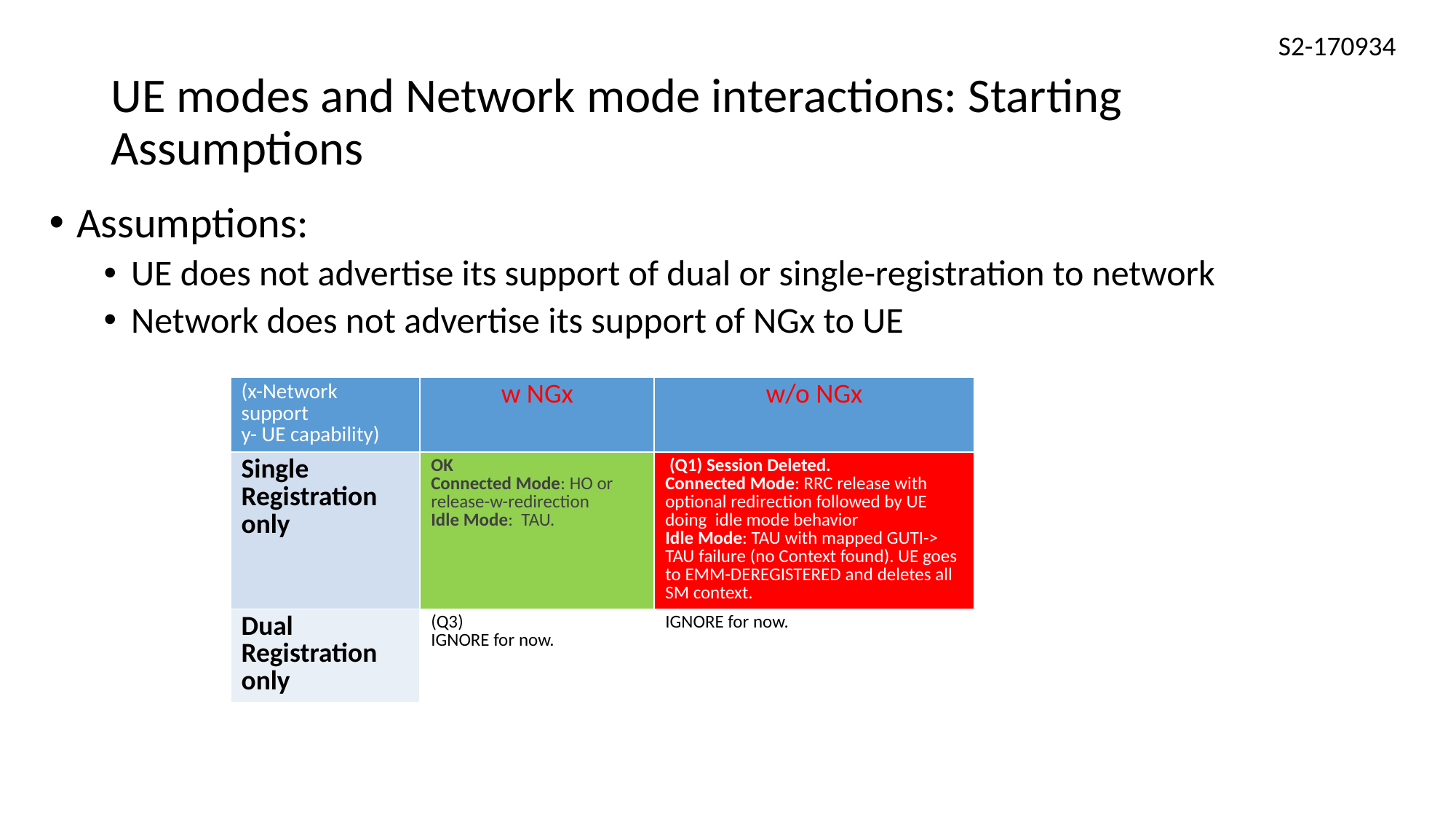

# UE modes and Network mode interactions: Starting Assumptions
Assumptions:
UE does not advertise its support of dual or single-registration to network
Network does not advertise its support of NGx to UE
| (x-Network support y- UE capability) | w NGx | w/o NGx |
| --- | --- | --- |
| Single Registration only | OK Connected Mode: HO or release-w-redirection Idle Mode: TAU. | (Q1) Session Deleted. Connected Mode: RRC release with optional redirection followed by UE doing idle mode behavior Idle Mode: TAU with mapped GUTI-> TAU failure (no Context found). UE goes to EMM-DEREGISTERED and deletes all SM context. |
| Dual Registration only | (Q3) IGNORE for now. | IGNORE for now. |